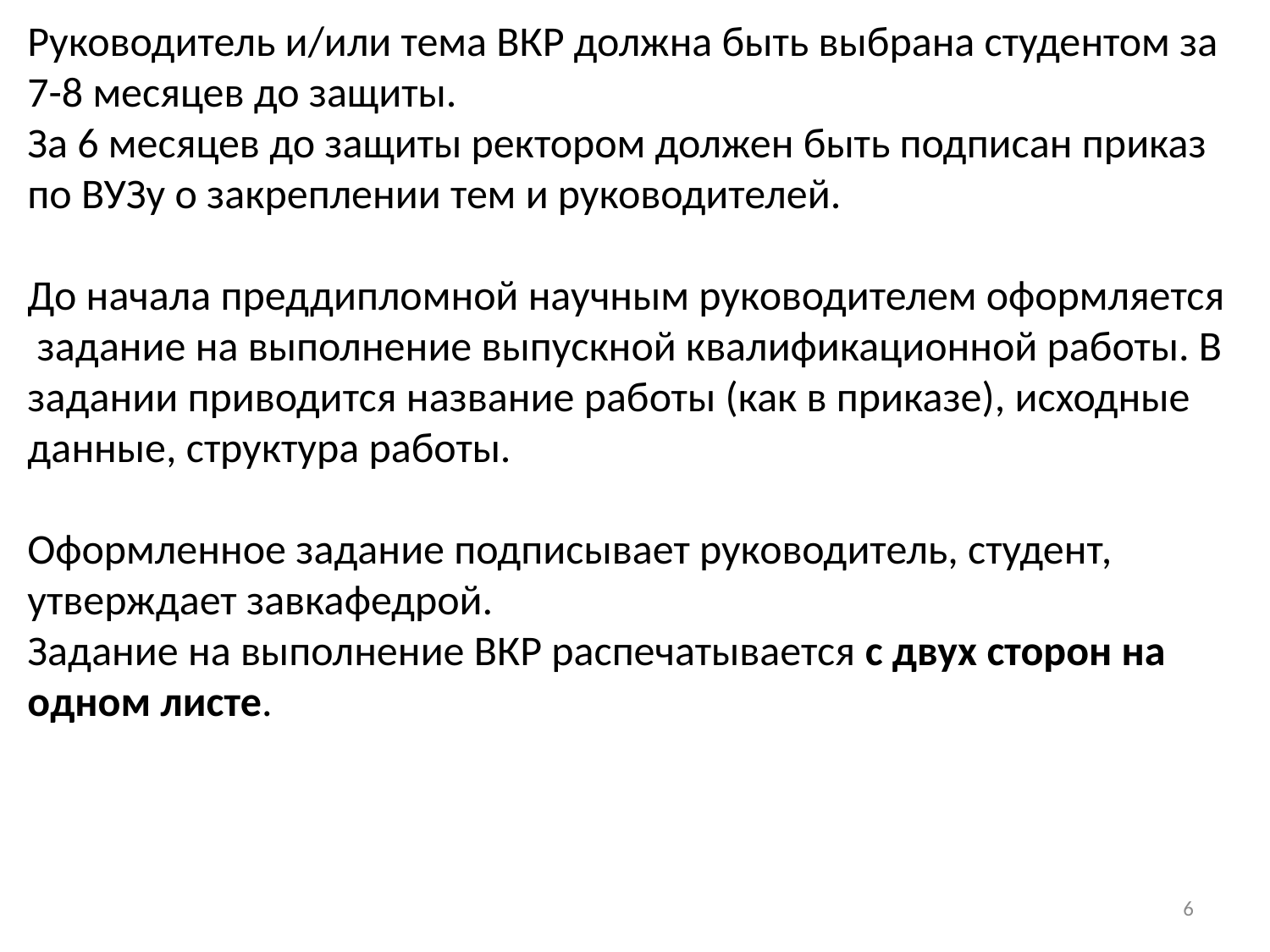

Руководитель и/или тема ВКР должна быть выбрана студентом за 7-8 месяцев до защиты.
За 6 месяцев до защиты ректором должен быть подписан приказ по ВУЗу о закреплении тем и руководителей.

До начала преддипломной научным руководителем оформляется  задание на выполнение выпускной квалификационной работы. В задании приводится название работы (как в приказе), исходные данные, структура работы.

Оформленное задание подписывает руководитель, студент, утверждает завкафедрой.
Задание на выполнение ВКР распечатывается с двух сторон на одном листе.
6